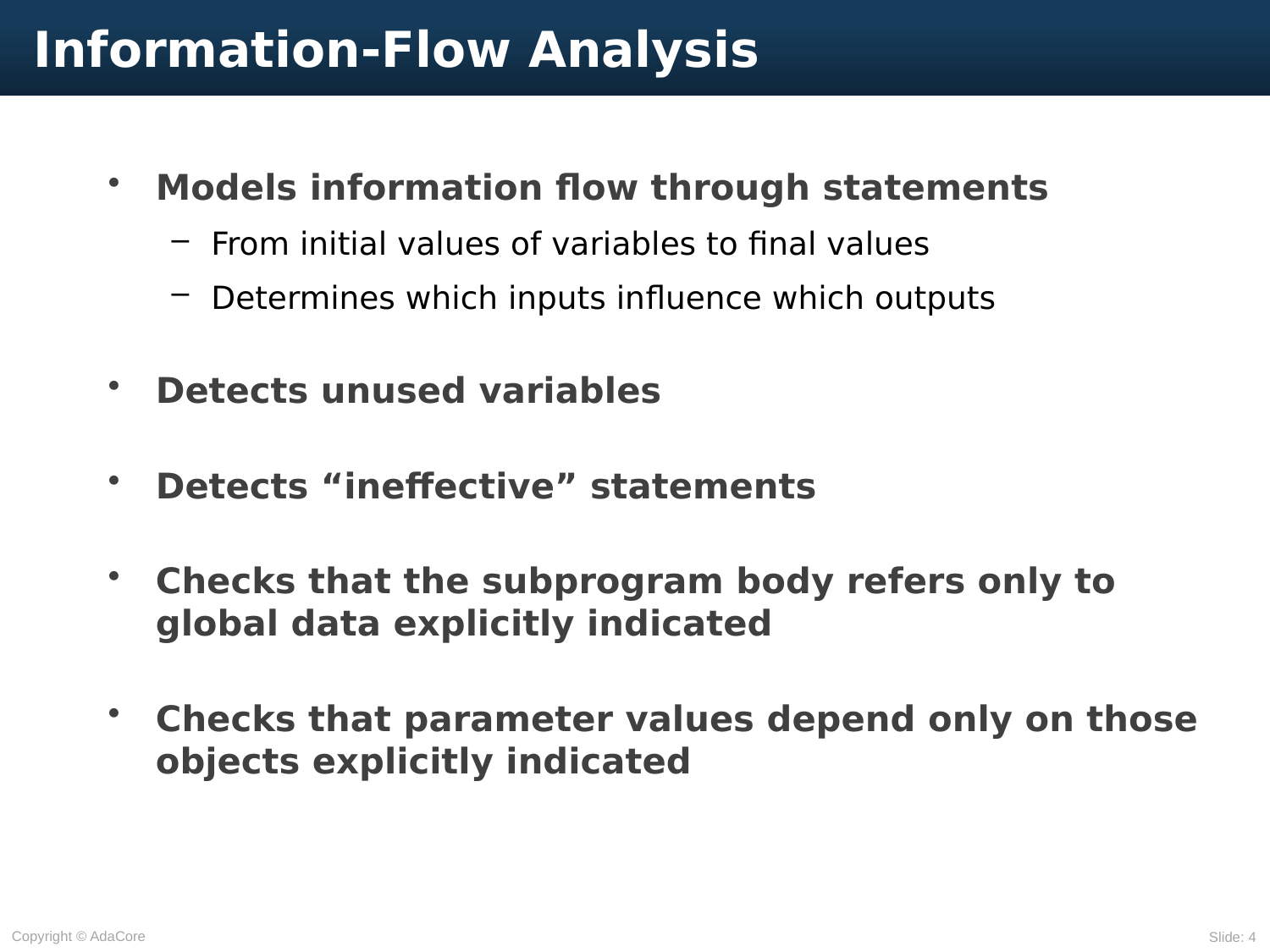

# Information-Flow Analysis
Models information flow through statements
From initial values of variables to final values
Determines which inputs inﬂuence which outputs
Detects unused variables
Detects “ineffective” statements
Checks that the subprogram body refers only to global data explicitly indicated
Checks that parameter values depend only on those objects explicitly indicated